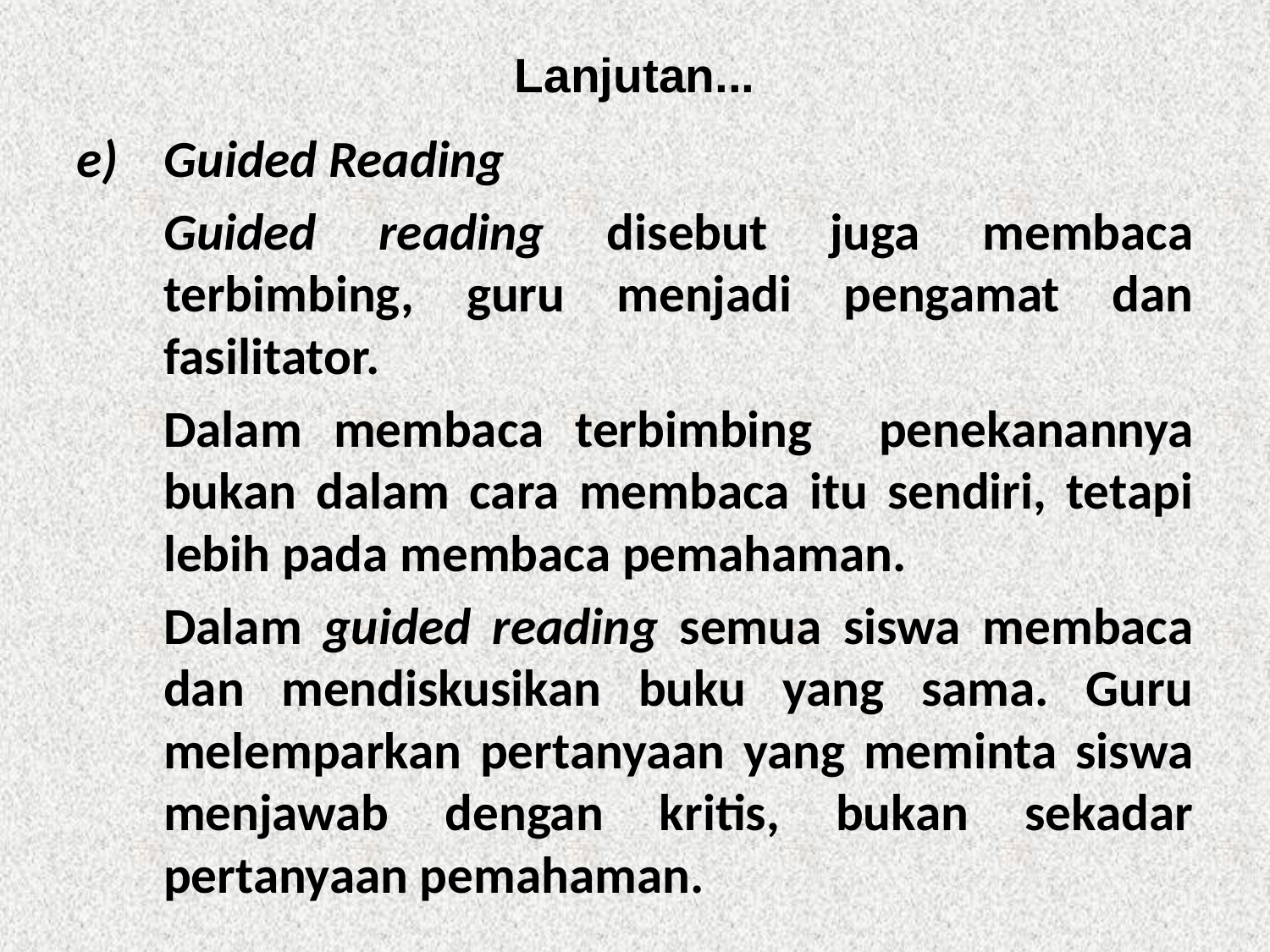

# Lanjutan...
e)    Guided Reading
	Guided reading disebut juga membaca terbimbing, guru menjadi pengamat dan fasilitator.
	Dalam membaca terbimbing    penekanannya bukan dalam cara membaca itu sendiri, tetapi lebih pada membaca pemahaman.
	Dalam guided reading semua siswa membaca dan mendiskusikan buku yang sama. Guru melemparkan pertanyaan yang meminta siswa menjawab dengan kritis, bukan sekadar pertanyaan pemahaman.